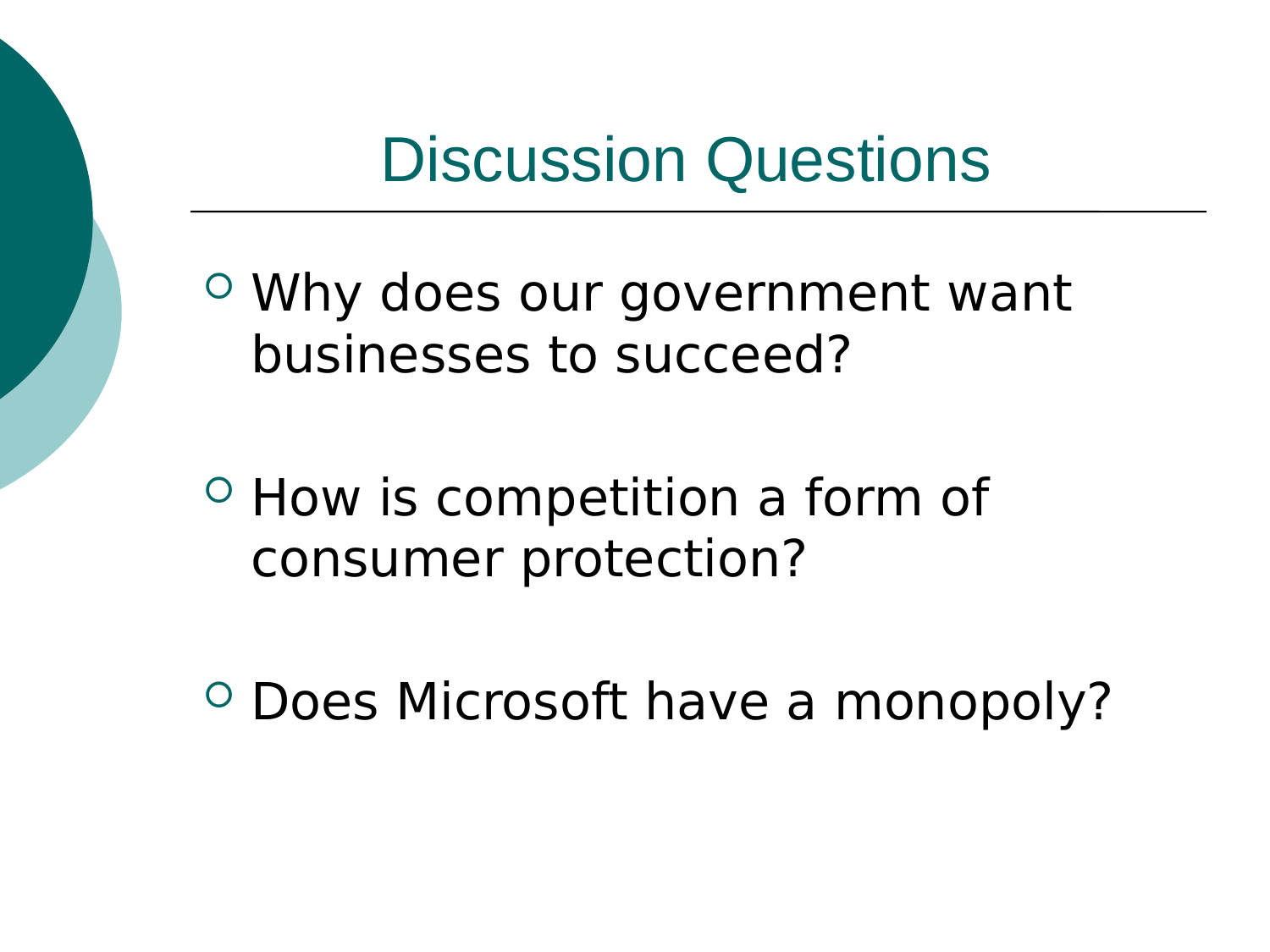

# Discussion Questions
Why does our government want businesses to succeed?

How is competition a form of consumer protection?

Does Microsoft have a monopoly?